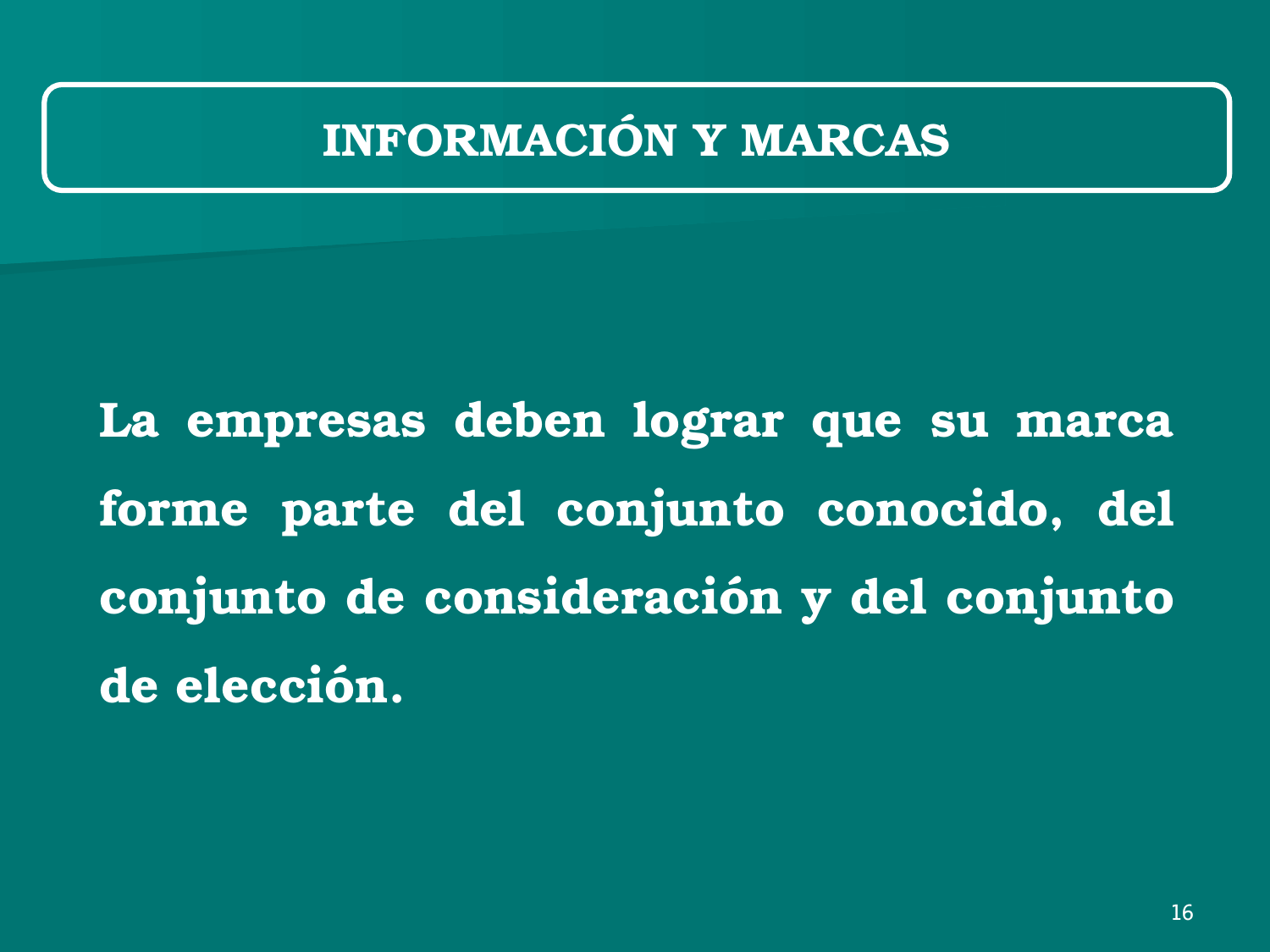

INFORMACIÓN Y MARCAS
La empresas deben lograr que su marca forme parte del conjunto conocido, del conjunto de consideración y del conjunto de elección.
16